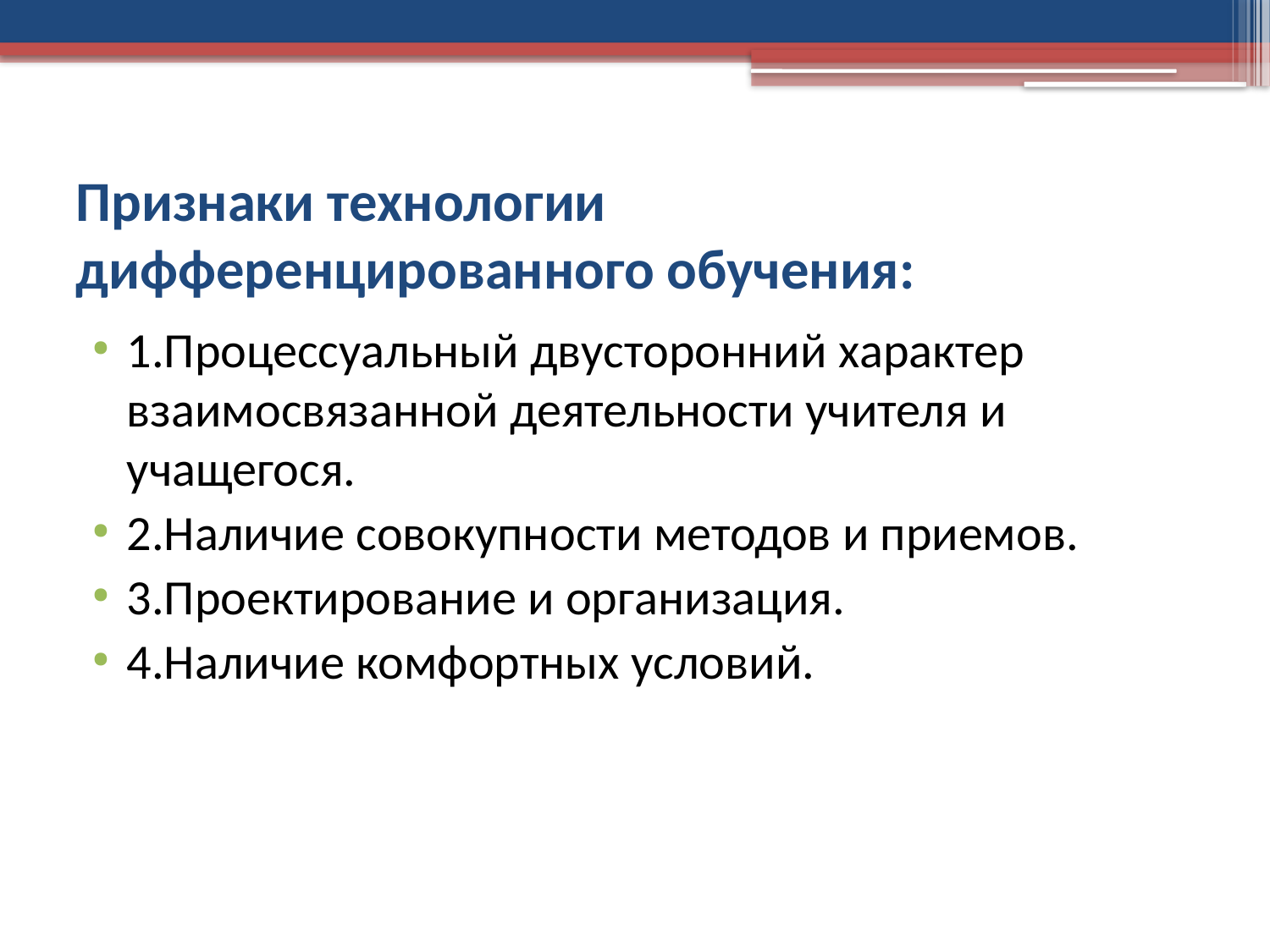

# Признаки технологии дифференцированного обучения:
1.Процессуальный двусторонний характер взаимосвязанной деятельности учителя и учащегося.
2.Наличие совокупности методов и приемов.
3.Проектирование и организация.
4.Наличие комфортных условий.